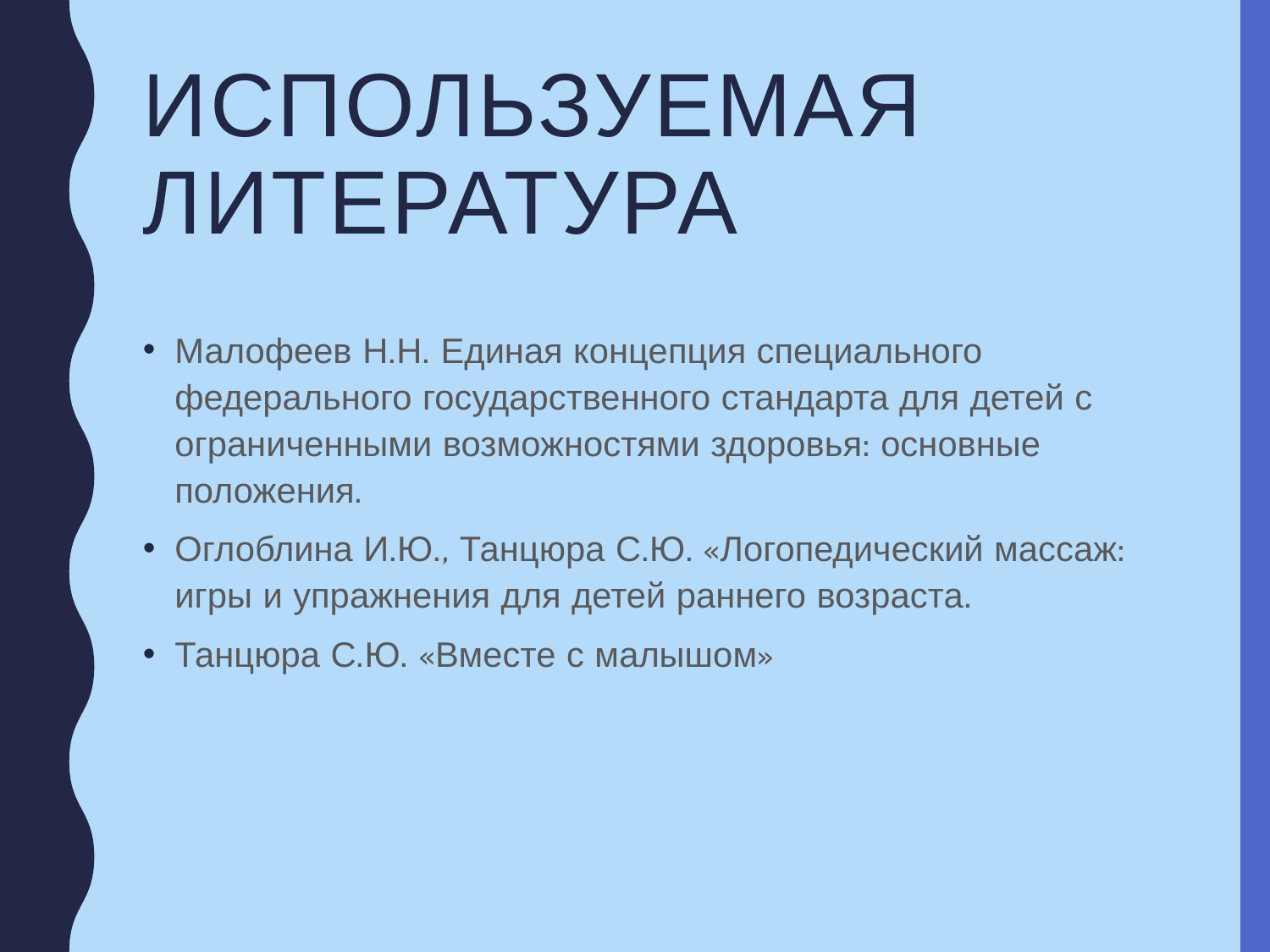

# Используемая литература
Малофеев Н.Н. Единая концепция специального федерального государственного стандарта для детей с ограниченными возможностями здоровья: основные положения.
Оглоблина И.Ю., Танцюра С.Ю. «Логопедический массаж: игры и упражнения для детей раннего возраста.
Танцюра С.Ю. «Вместе с малышом»